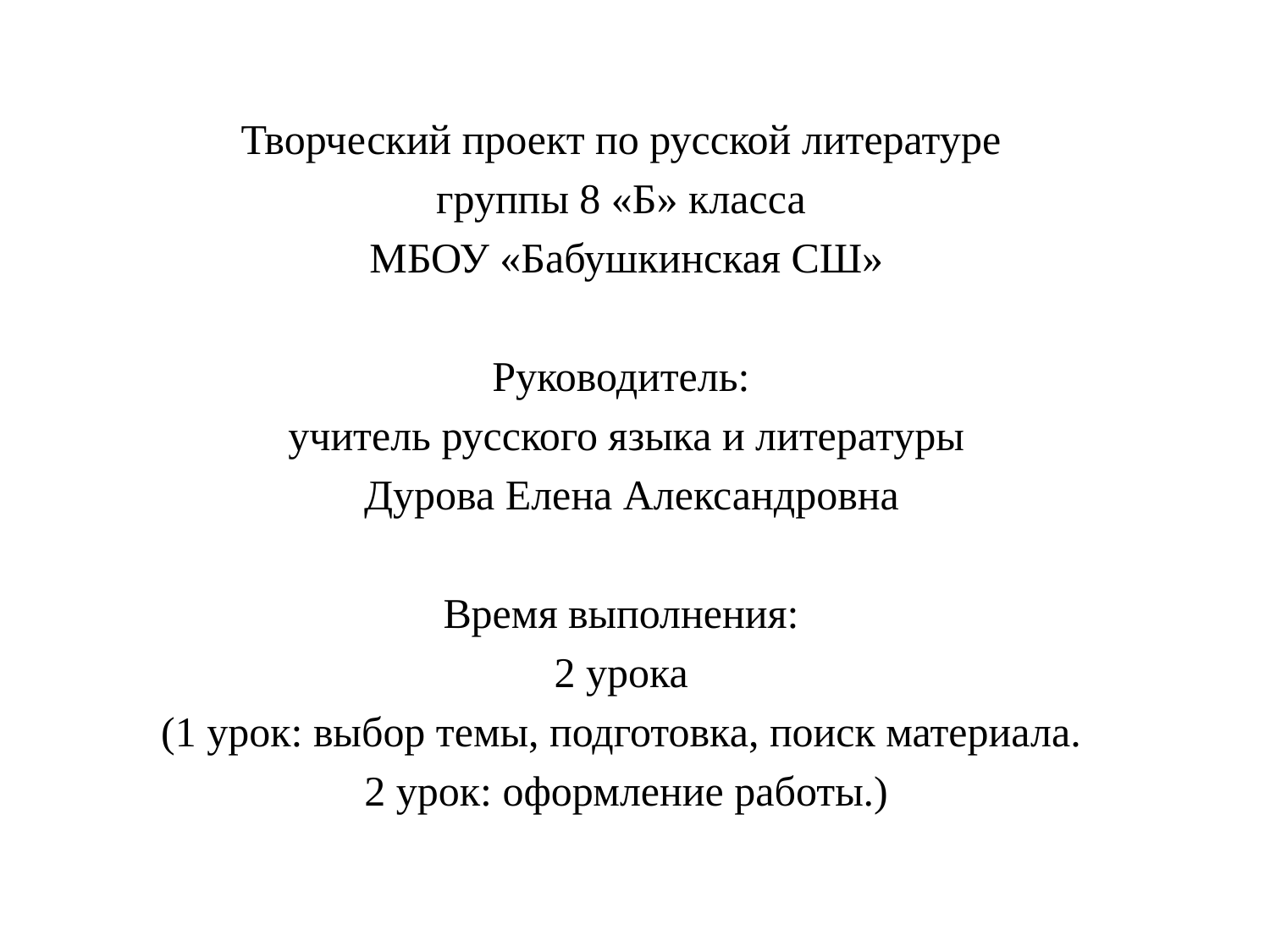

Творческий проект по русской литературе
группы 8 «Б» класса
МБОУ «Бабушкинская СШ»

Руководитель:
учитель русского языка и литературы
 Дурова Елена Александровна

Время выполнения:
2 урока
(1 урок: выбор темы, подготовка, поиск материала.
2 урок: оформление работы.)